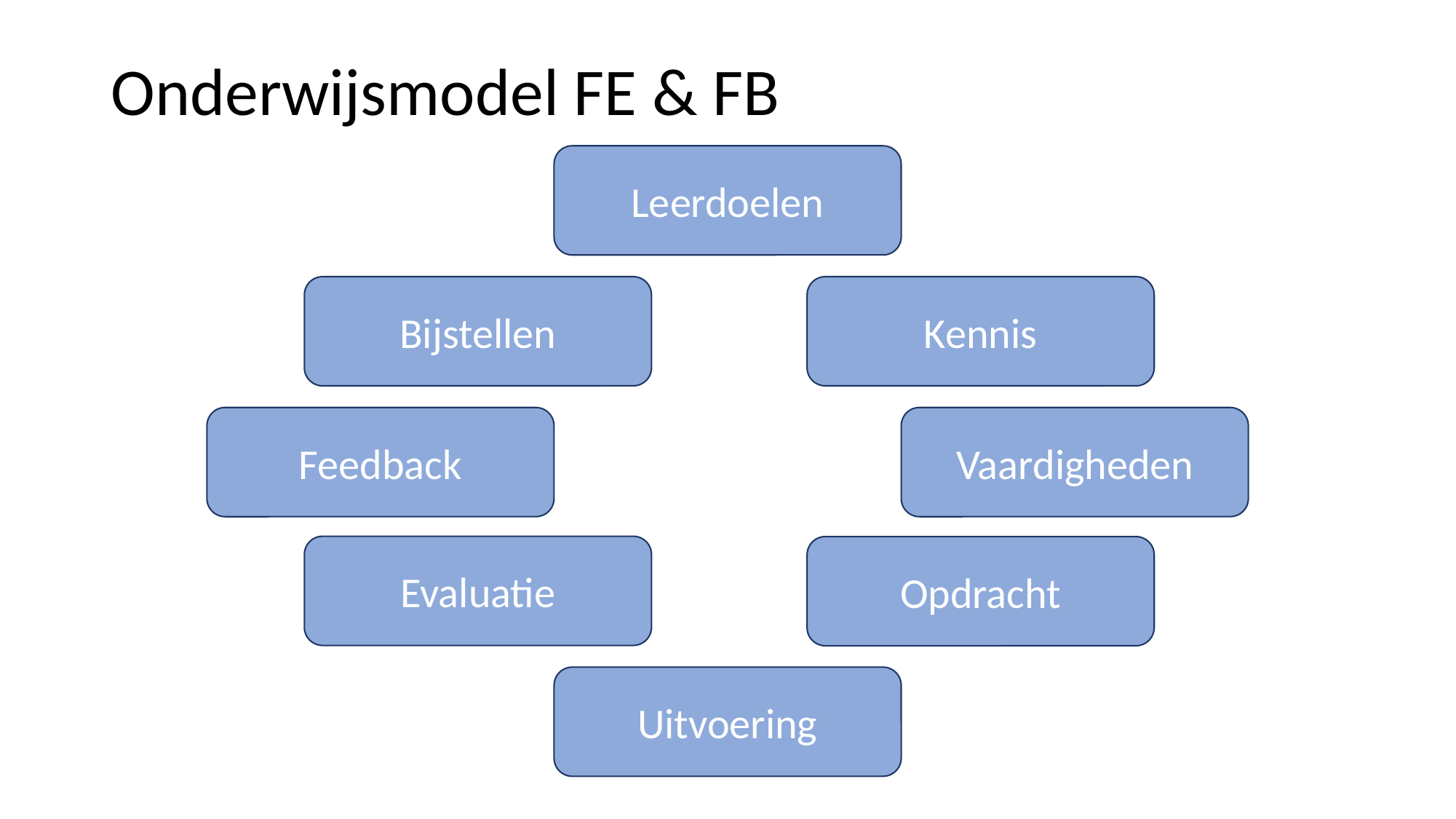

# Onderwijsmodel FE & FB
Leerdoelen

Bijstellen
Kennis
Feedback
Vaardigheden
Evaluatie
Opdracht
Uitvoering